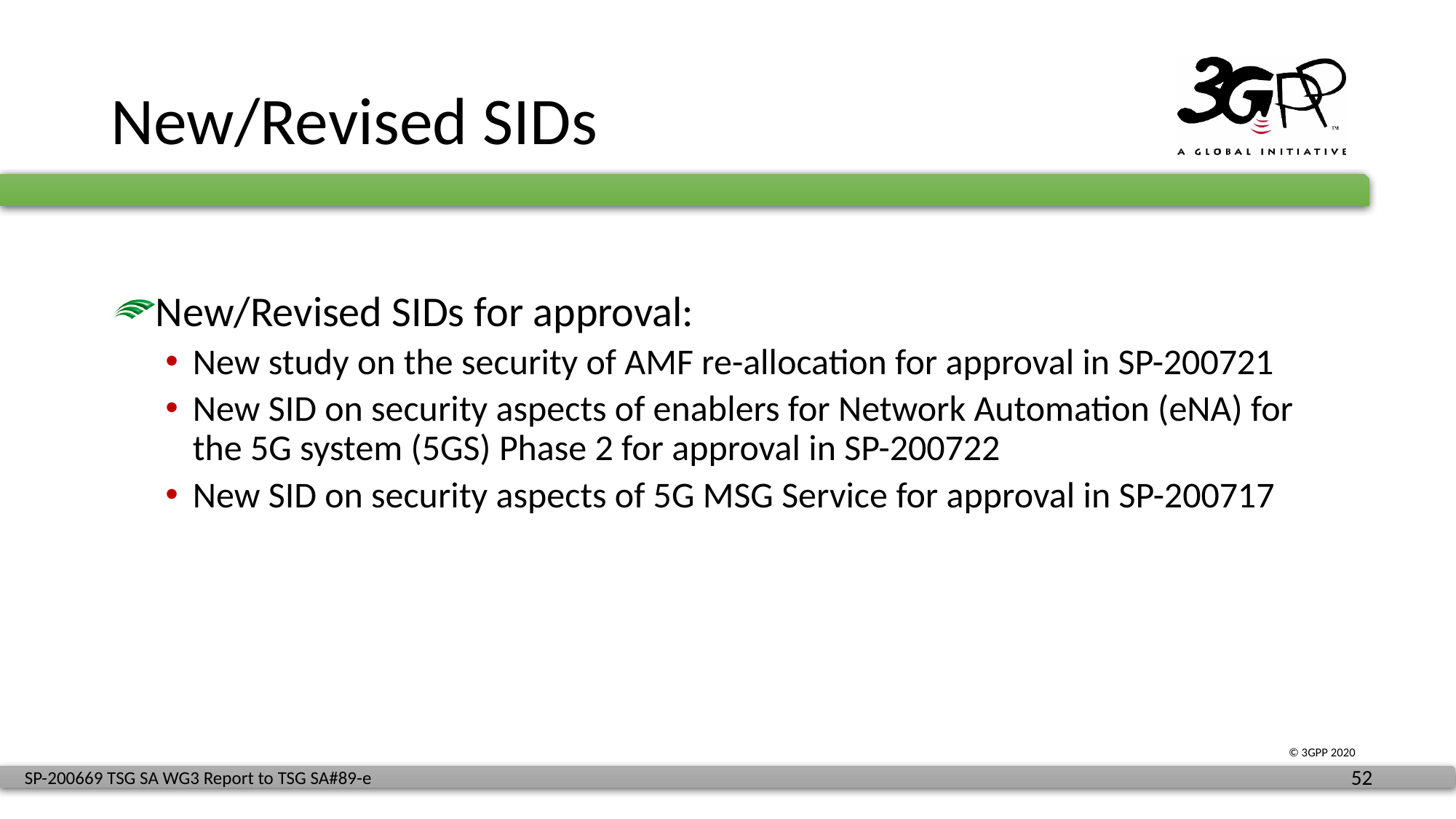

# New/Revised SIDs

New/Revised SIDs for approval:
New study on the security of AMF re-allocation for approval in SP-200721
New SID on security aspects of enablers for Network Automation (eNA) for the 5G system (5GS) Phase 2 for approval in SP-200722
New SID on security aspects of 5G MSG Service for approval in SP-200717